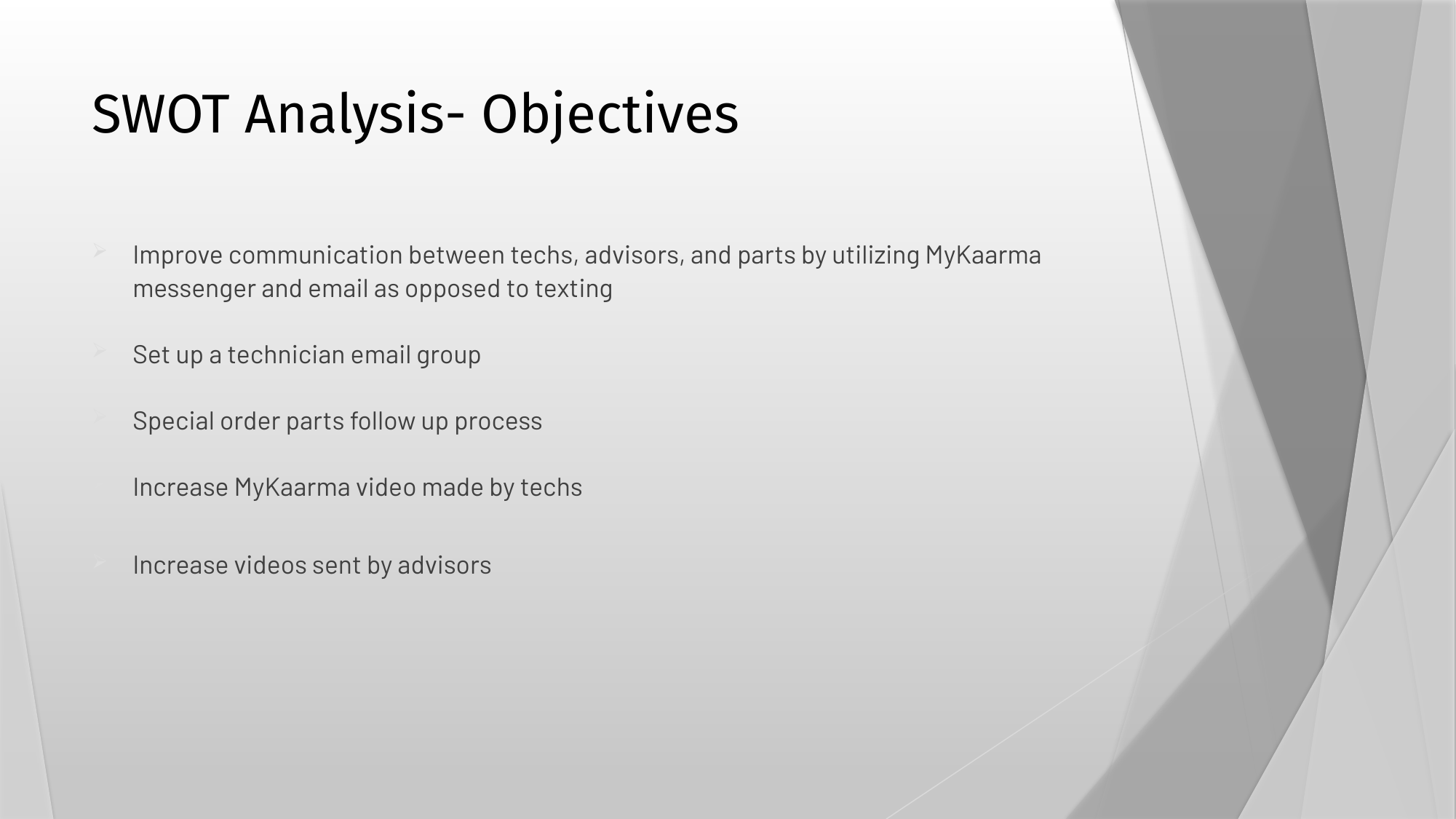

# SWOT Analysis- Objectives
Improve communication between techs, advisors, and parts by utilizing MyKaarma messenger and email as opposed to texting

Set up a technician email group

Special order parts follow up process

Increase MyKaarma video made by techs

Increase videos sent by advisors